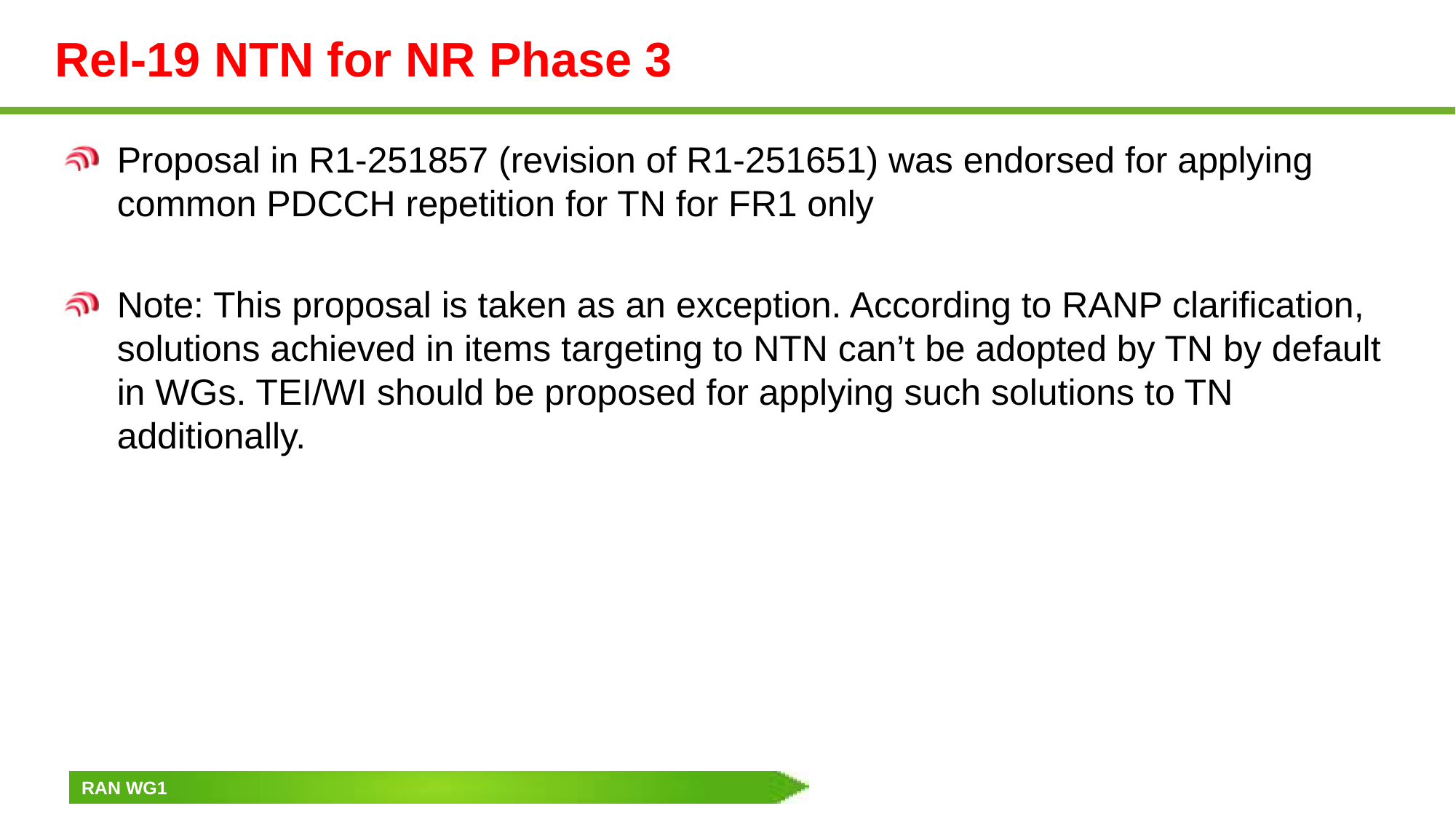

# Rel-19 NTN for NR Phase 3
Proposal in R1-251857 (revision of R1-251651) was endorsed for applying common PDCCH repetition for TN for FR1 only

Note: This proposal is taken as an exception. According to RANP clarification, solutions achieved in items targeting to NTN can’t be adopted by TN by default in WGs. TEI/WI should be proposed for applying such solutions to TN additionally.